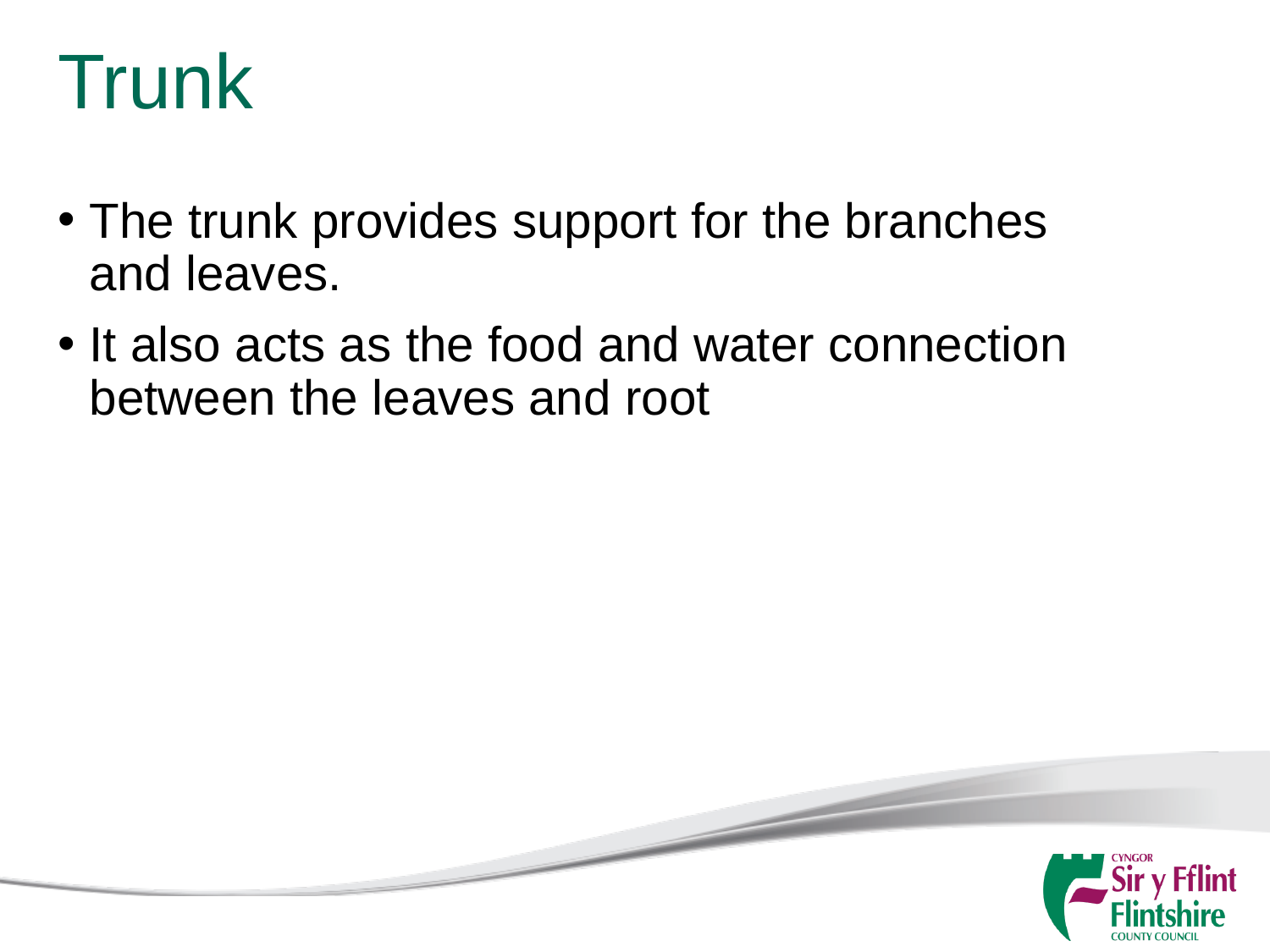

# Trunk
The trunk provides support for the branches and leaves.
It also acts as the food and water connection between the leaves and root